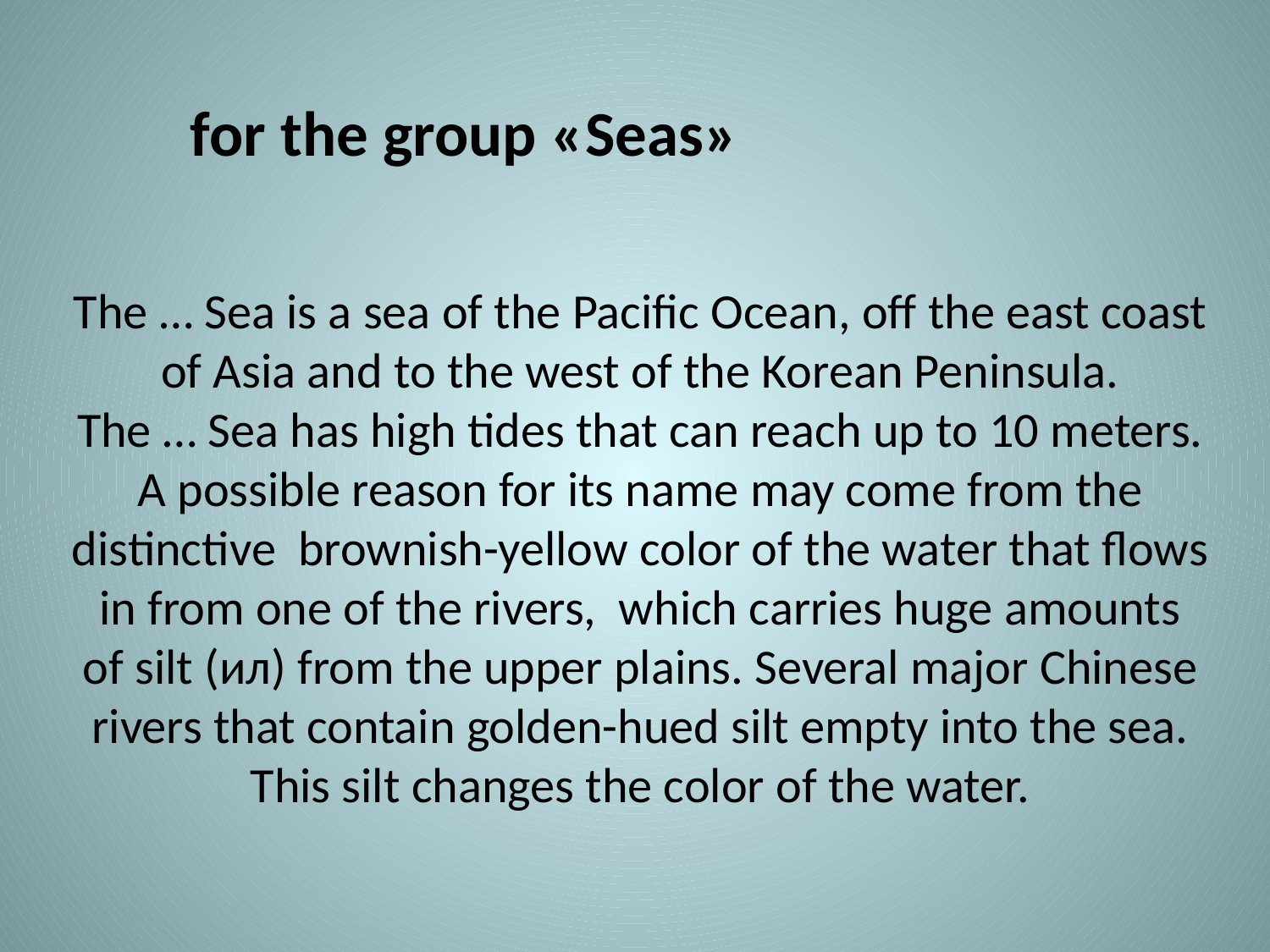

for the group «Seas»
# The … Sea is a sea of the Pacific Ocean, off the east coast of Asia and to the west of the Korean Peninsula. The … Sea has high tides that can reach up to 10 meters. A possible reason for its name may come from the distinctive  brownish-yellow color of the water that flows in from one of the rivers,  which carries huge amounts of silt (ил) from the upper plains. Several major Chinese rivers that contain golden-hued silt empty into the sea. This silt changes the color of the water.